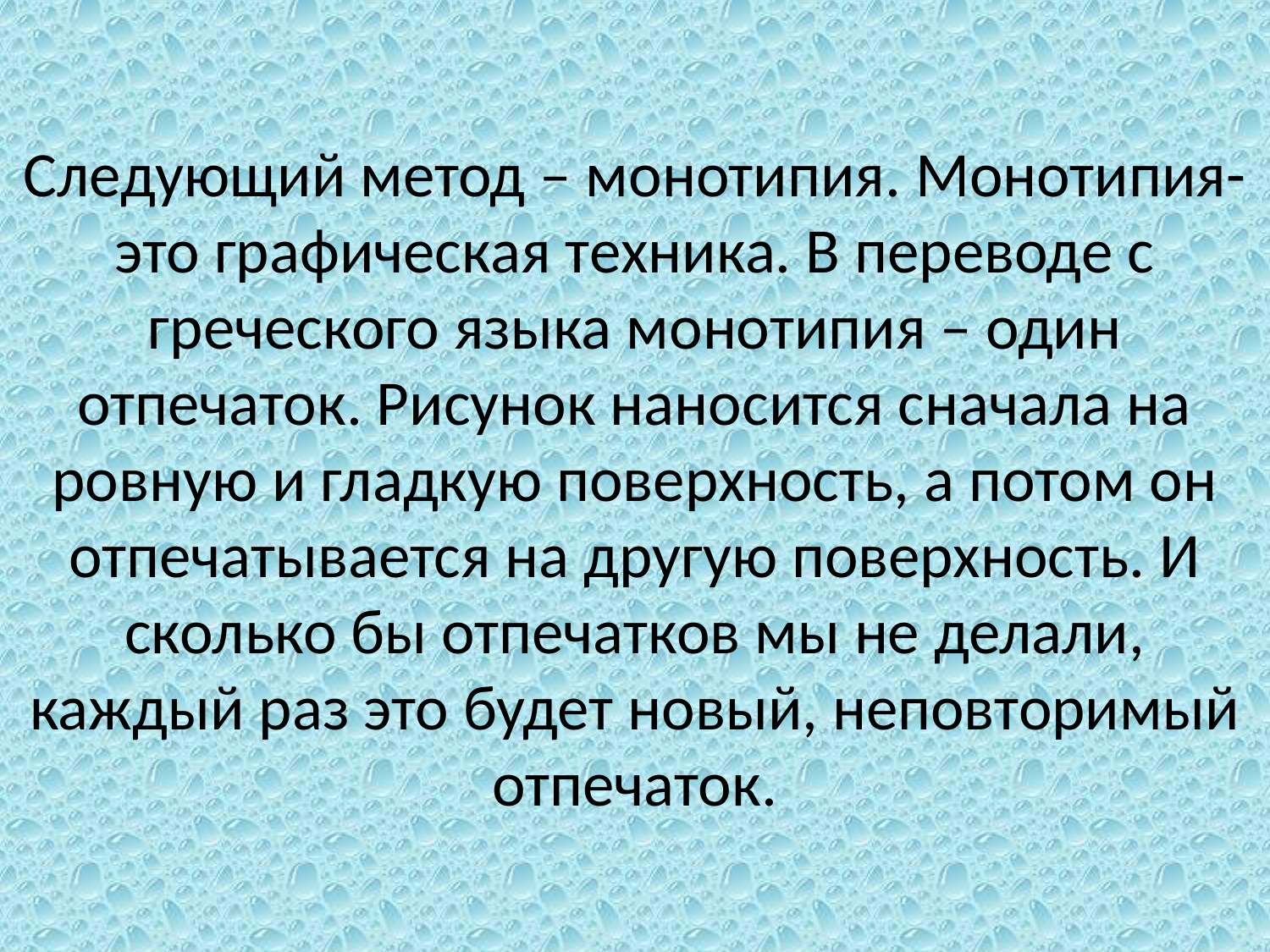

# Следующий метод – монотипия. Монотипия- это графическая техника. В переводе с греческого языка монотипия – один отпечаток. Рисунок наносится сначала на ровную и гладкую поверхность, а потом он отпечатывается на другую поверхность. И сколько бы отпечатков мы не делали, каждый раз это будет новый, неповторимый отпечаток.